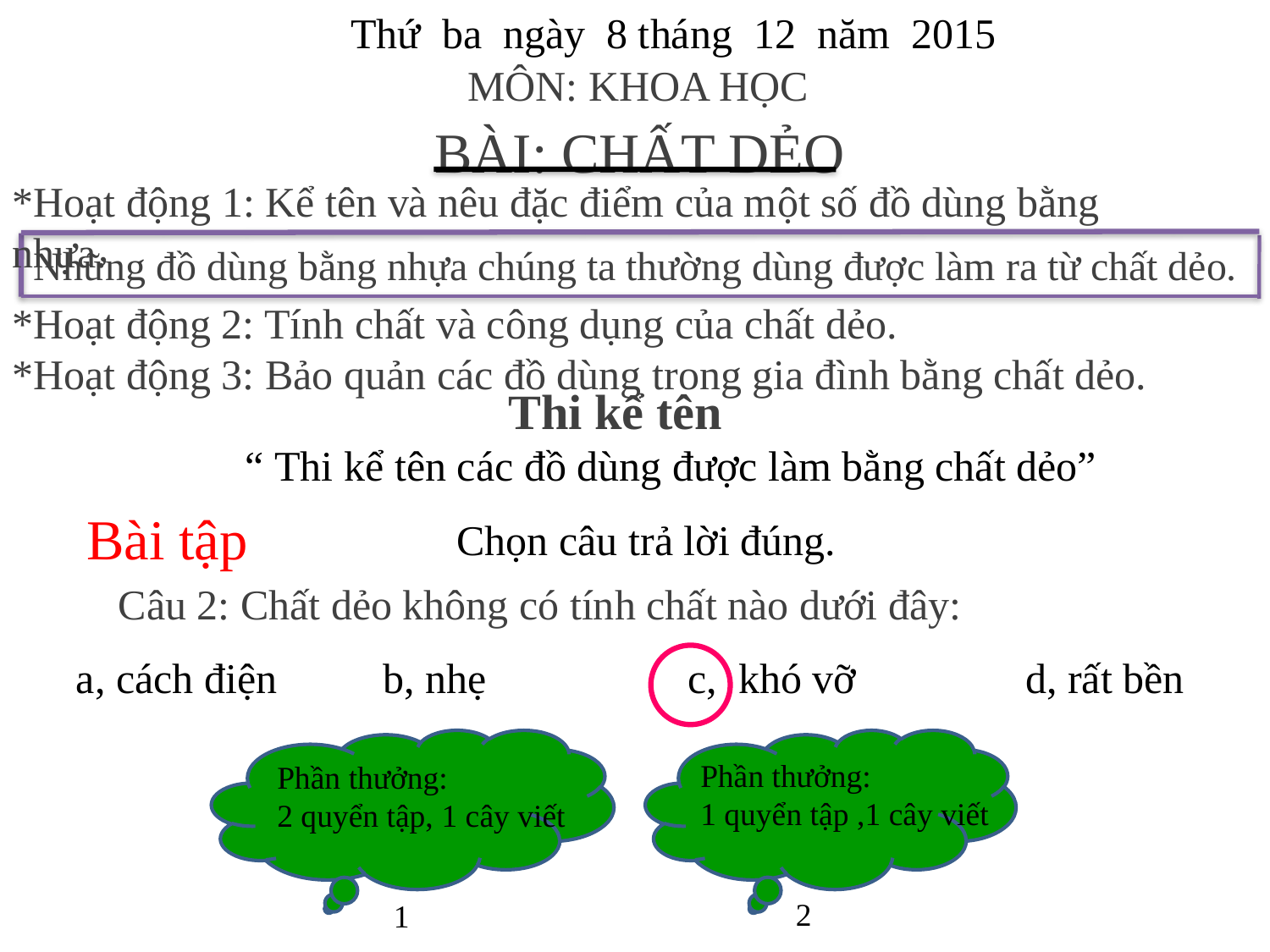

Thứ  ba  ngày  8 tháng  12  năm  2015
MÔN: KHOA HỌC
BÀI: CHẤT DẺO
*Hoạt động 1: Kể tên và nêu đặc điểm của một số đồ dùng bằng nhựa.
Những đồ dùng bằng nhựa chúng ta thường dùng được làm ra từ chất dẻo.
*Hoạt động 2: Tính chất và công dụng của chất dẻo.
*Hoạt động 3: Bảo quản các đồ dùng trong gia đình bằng chất dẻo.
Thi kể tên
“ Thi kể tên các đồ dùng được làm bằng chất dẻo”
Bài tập
Chọn câu trả lời đúng.
Câu 2: Chất dẻo không có tính chất nào dưới đây:
a, cách điện          b, nhẹ                   c,  khó vỡ                d, rất bền

Phần thưởng:
1 quyển tập ,1 cây viết
Phần thưởng:
2 quyển tập, 1 cây viết
2
1